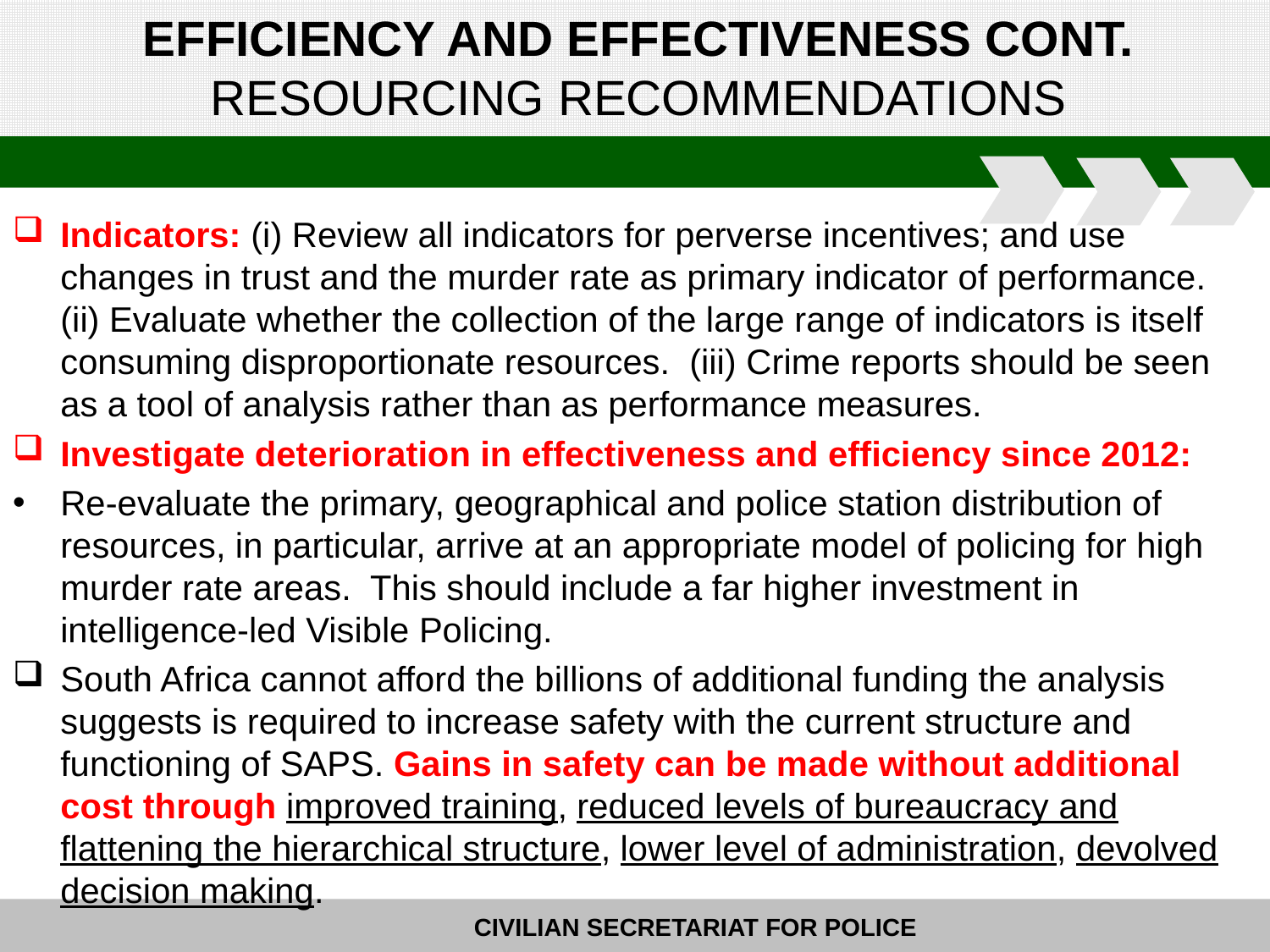

# EFFICIENCY AND EFFECTIVENESS CONT. RESOURCING RECOMMENDATIONS
Indicators: (i) Review all indicators for perverse incentives; and use  changes in trust and the murder rate as primary indicator of performance. (ii) Evaluate whether the collection of the large range of indicators is itself consuming disproportionate resources.  (iii) Crime reports should be seen as a tool of analysis rather than as performance measures.
Investigate deterioration in effectiveness and efficiency since 2012:
Re-evaluate the primary, geographical and police station distribution of resources, in particular, arrive at an appropriate model of policing for high murder rate areas.  This should include a far higher investment in intelligence-led Visible Policing.
South Africa cannot afford the billions of additional funding the analysis suggests is required to increase safety with the current structure and functioning of SAPS. Gains in safety can be made without additional cost through improved training, reduced levels of bureaucracy and flattening the hierarchical structure, lower level of administration, devolved decision making.